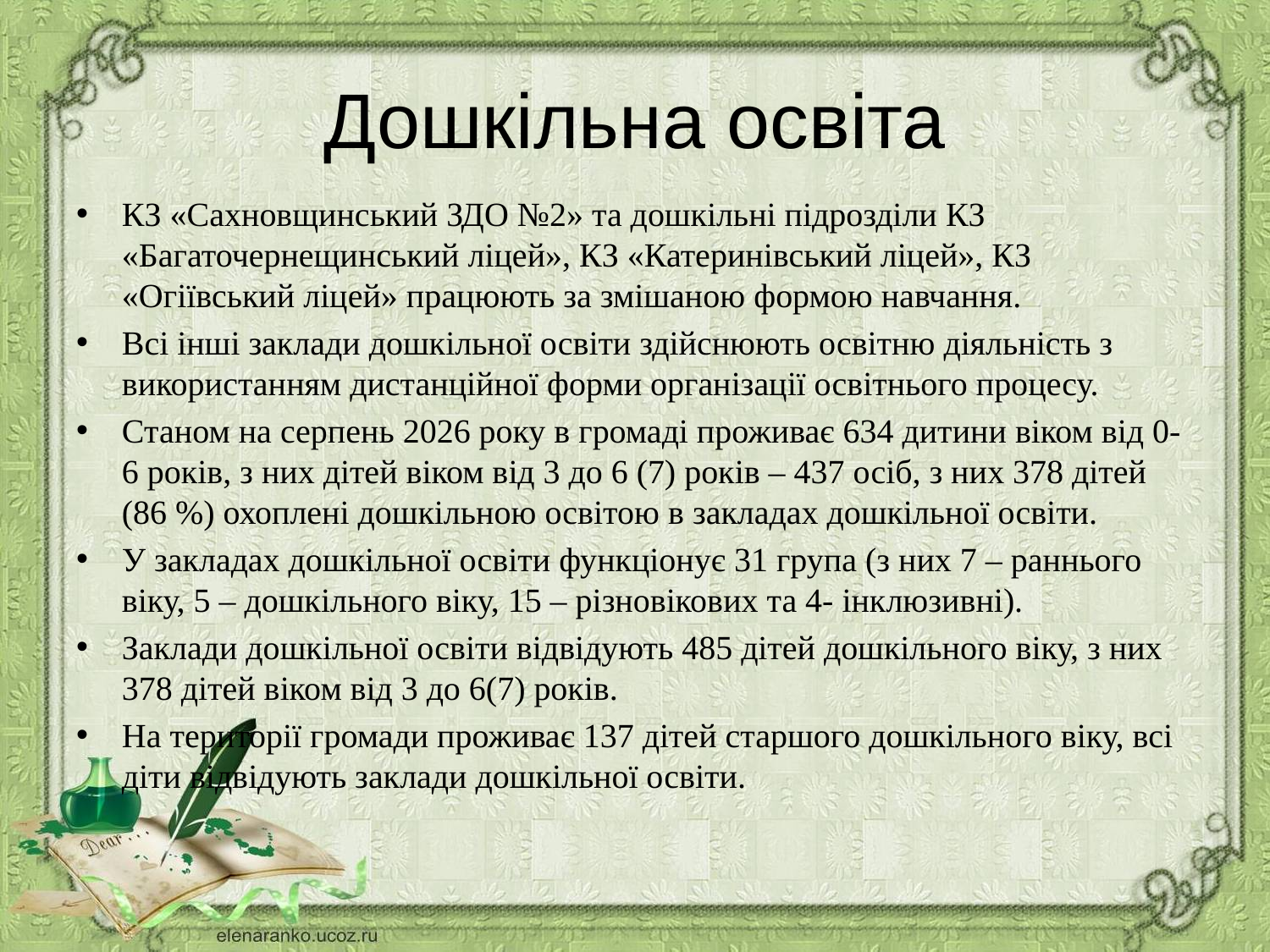

# Дошкільна освіта
КЗ «Сахновщинський ЗДО №2» та дошкільні підрозділи КЗ «Багаточернещинський ліцей», КЗ «Катеринівський ліцей», КЗ «Огіївський ліцей» працюють за змішаною формою навчання.
Всі інші заклади дошкільної освіти здійснюють освітню діяльність з використанням дистанційної форми організації освітнього процесу.
Станом на серпень 2026 року в громаді проживає 634 дитини віком від 0-6 років, з них дітей віком від 3 до 6 (7) років – 437 осіб, з них 378 дітей (86 %) охоплені дошкільною освітою в закладах дошкільної освіти.
У закладах дошкільної освіти функціонує 31 група (з них 7 – раннього віку, 5 – дошкільного віку, 15 – різновікових та 4- інклюзивні).
Заклади дошкільної освіти відвідують 485 дітей дошкільного віку, з них 378 дітей віком від 3 до 6(7) років.
На території громади проживає 137 дітей старшого дошкільного віку, всі діти відвідують заклади дошкільної освіти.